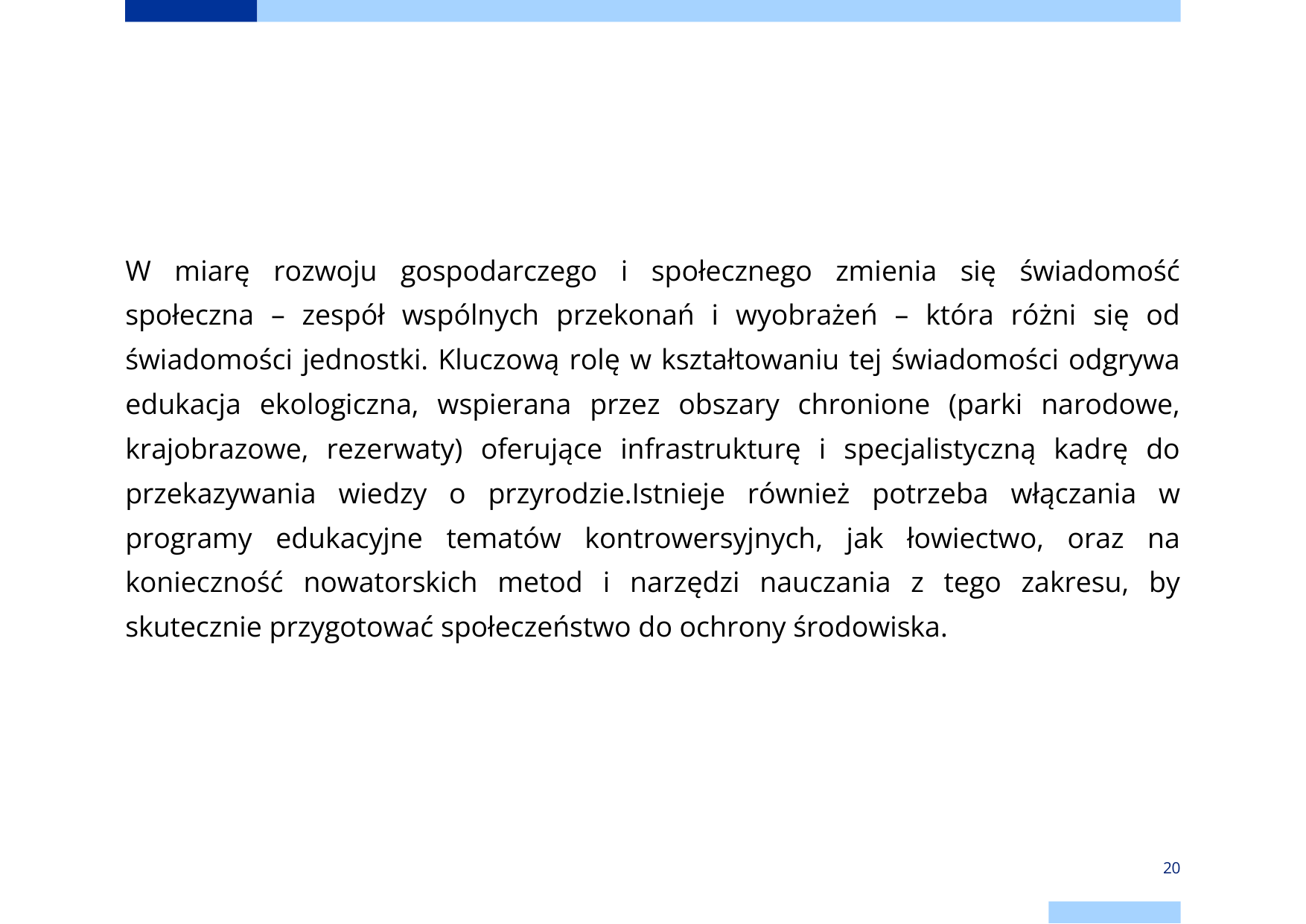

#
W miarę rozwoju gospodarczego i społecznego zmienia się świadomość społeczna – zespół wspólnych przekonań i wyobrażeń – która różni się od świadomości jednostki. Kluczową rolę w kształtowaniu tej świadomości odgrywa edukacja ekologiczna, wspierana przez obszary chronione (parki narodowe, krajobrazowe, rezerwaty) oferujące infrastrukturę i specjalistyczną kadrę do przekazywania wiedzy o przyrodzie.Istnieje również potrzeba włączania w programy edukacyjne tematów kontrowersyjnych, jak łowiectwo, oraz na konieczność nowatorskich metod i narzędzi nauczania z tego zakresu, by skutecznie przygotować społeczeństwo do ochrony środowiska.
20